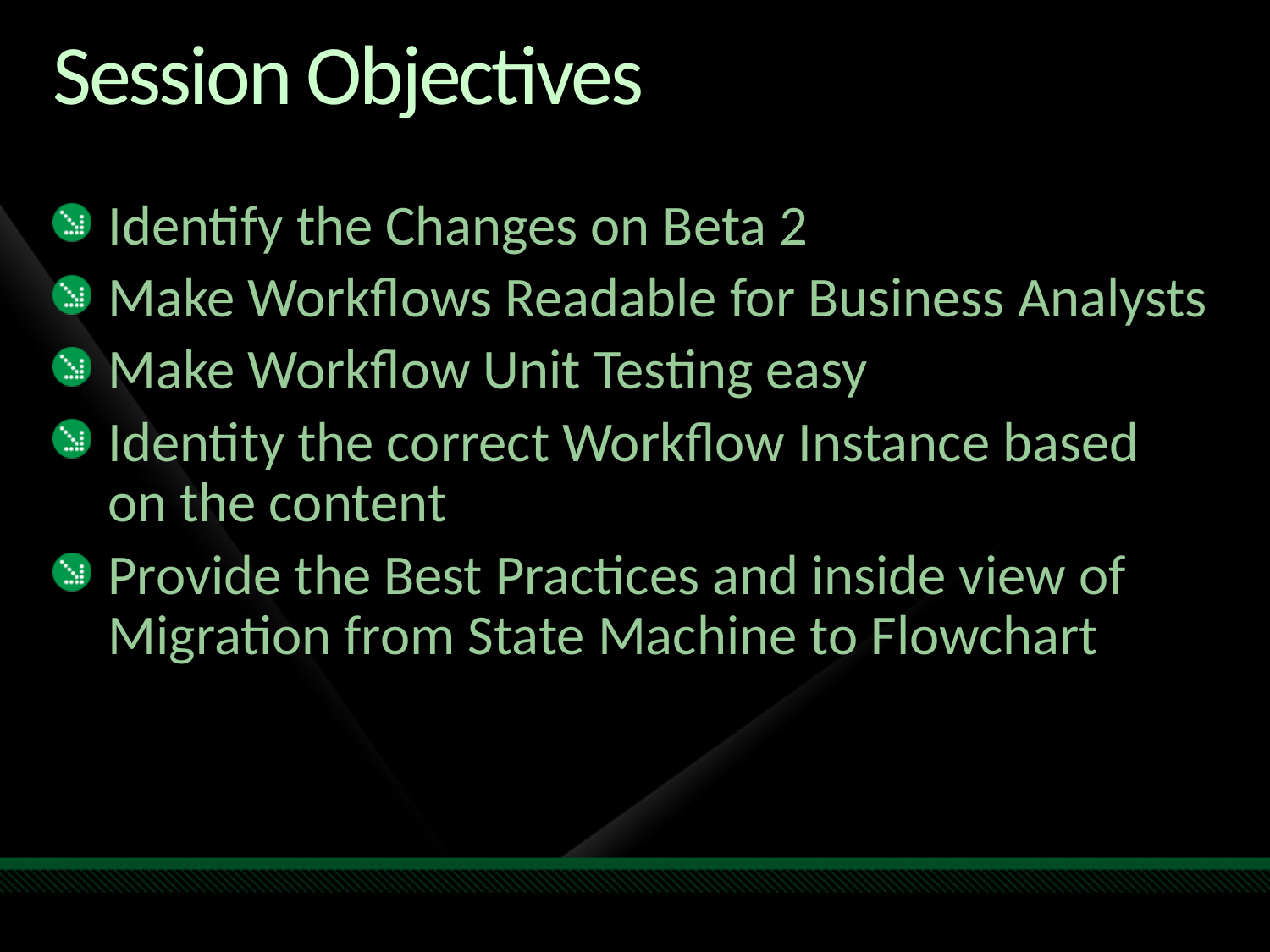

# Session Objectives
Identify the Changes on Beta 2
Make Workflows Readable for Business Analysts
Make Workflow Unit Testing easy
Identity the correct Workflow Instance based
on the content
Provide the Best Practices and inside view of Migration from State Machine to Flowchart